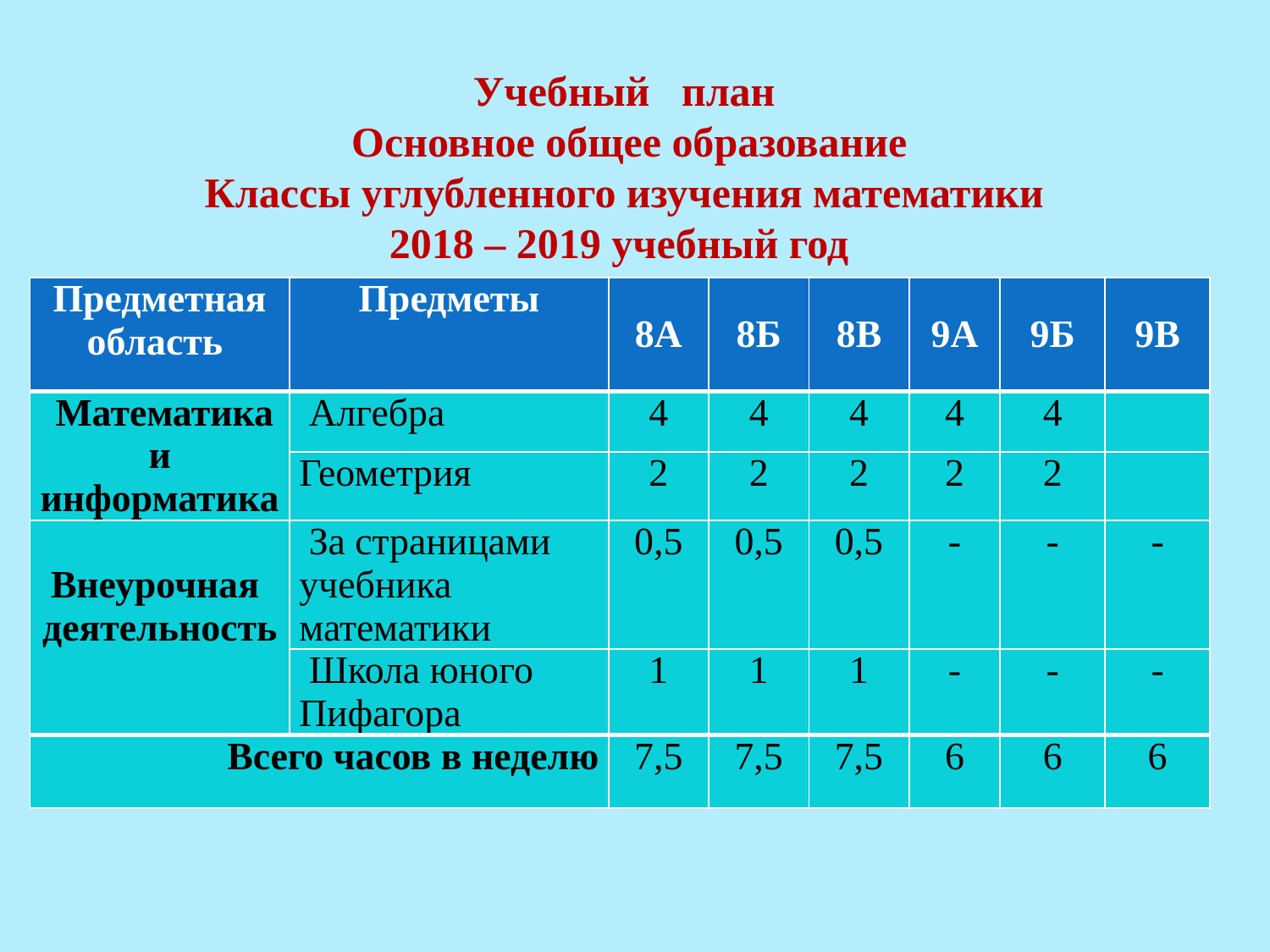

# Учебный   план Основное общее образование Классы углубленного изучения математики 2018 – 2019 учебный год

| Предметная область | Предметы | 8А | 8Б | 8В | 9А | 9Б | 9В |
| --- | --- | --- | --- | --- | --- | --- | --- |
| Математика и информатика | Алгебра | 4 | 4 | 4 | 4 | 4 |  |
|  | Геометрия | 2 | 2 | 2 | 2 | 2 |  |
| Внеурочная деятельность | За страницами учебника математики | 0,5 | 0,5 | 0,5 | - | - | - |
|  | Школа юного Пифагора | 1 | 1 | 1 | - | - | - |
| Всего часов в неделю |  | 7,5 | 7,5 | 7,5 | 6 | 6 | 6 |